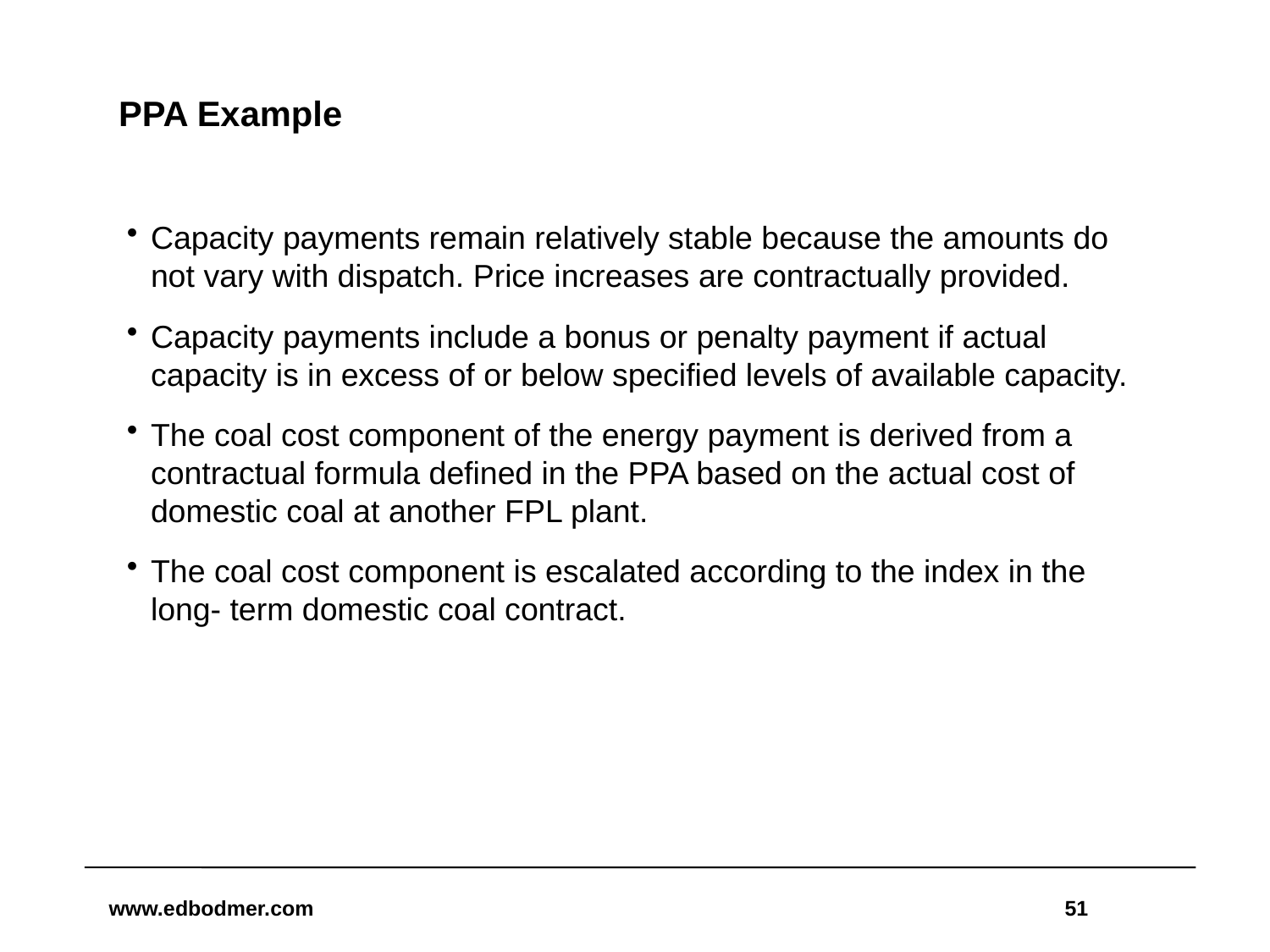

# PPA Example
Capacity payments remain relatively stable because the amounts do not vary with dispatch. Price increases are contractually provided.
Capacity payments include a bonus or penalty payment if actual capacity is in excess of or below specified levels of available capacity.
The coal cost component of the energy payment is derived from a contractual formula defined in the PPA based on the actual cost of domestic coal at another FPL plant.
The coal cost component is escalated according to the index in the  long- term domestic coal contract.